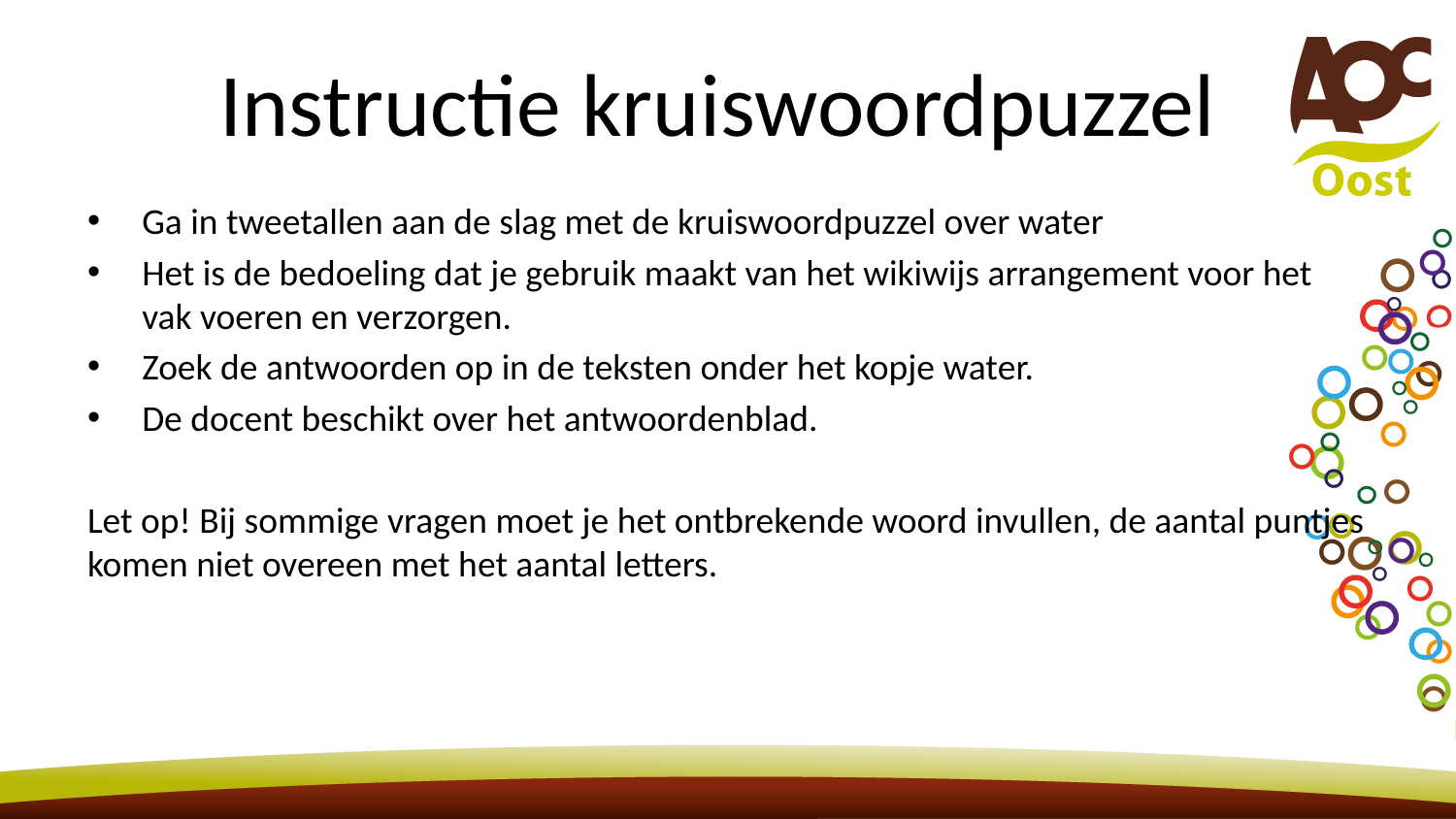

# Instructie kruiswoordpuzzel
Ga in tweetallen aan de slag met de kruiswoordpuzzel over water
Het is de bedoeling dat je gebruik maakt van het wikiwijs arrangement voor het vak voeren en verzorgen.
Zoek de antwoorden op in de teksten onder het kopje water.
De docent beschikt over het antwoordenblad.

Let op! Bij sommige vragen moet je het ontbrekende woord invullen, de aantal puntjes komen niet overeen met het aantal letters.